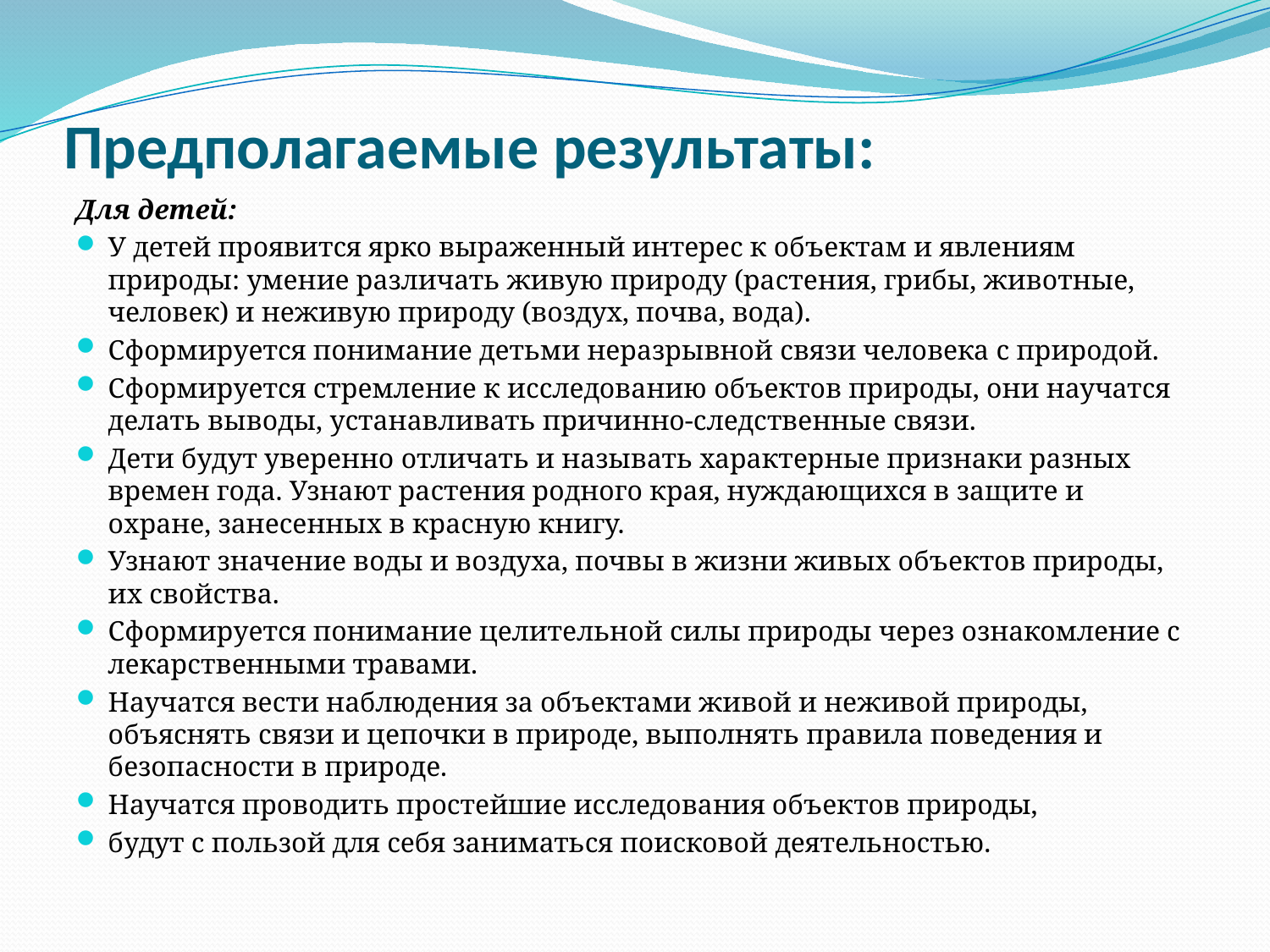

# Предполагаемые результаты:
Для детей:
У детей проявится ярко выраженный интерес к объектам и явлениям природы: умение различать живую природу (растения, грибы, животные, человек) и неживую природу (воздух, почва, вода).
Сформируется понимание детьми неразрывной связи человека с природой.
Сформируется стремление к исследованию объектов природы, они научатся делать выводы, устанавливать причинно-следственные связи.
Дети будут уверенно отличать и называть характерные признаки разных времен года. Узнают растения родного края, нуждающихся в защите и охране, занесенных в красную книгу.
Узнают значение воды и воздуха, почвы в жизни живых объектов природы, их свойства.
Сформируется понимание целительной силы природы через ознакомление с лекарственными травами.
Научатся вести наблюдения за объектами живой и неживой природы, объяснять связи и цепочки в природе, выполнять правила поведения и безопасности в природе.
Научатся проводить простейшие исследования объектов природы,
будут с пользой для себя заниматься поисковой деятельностью.